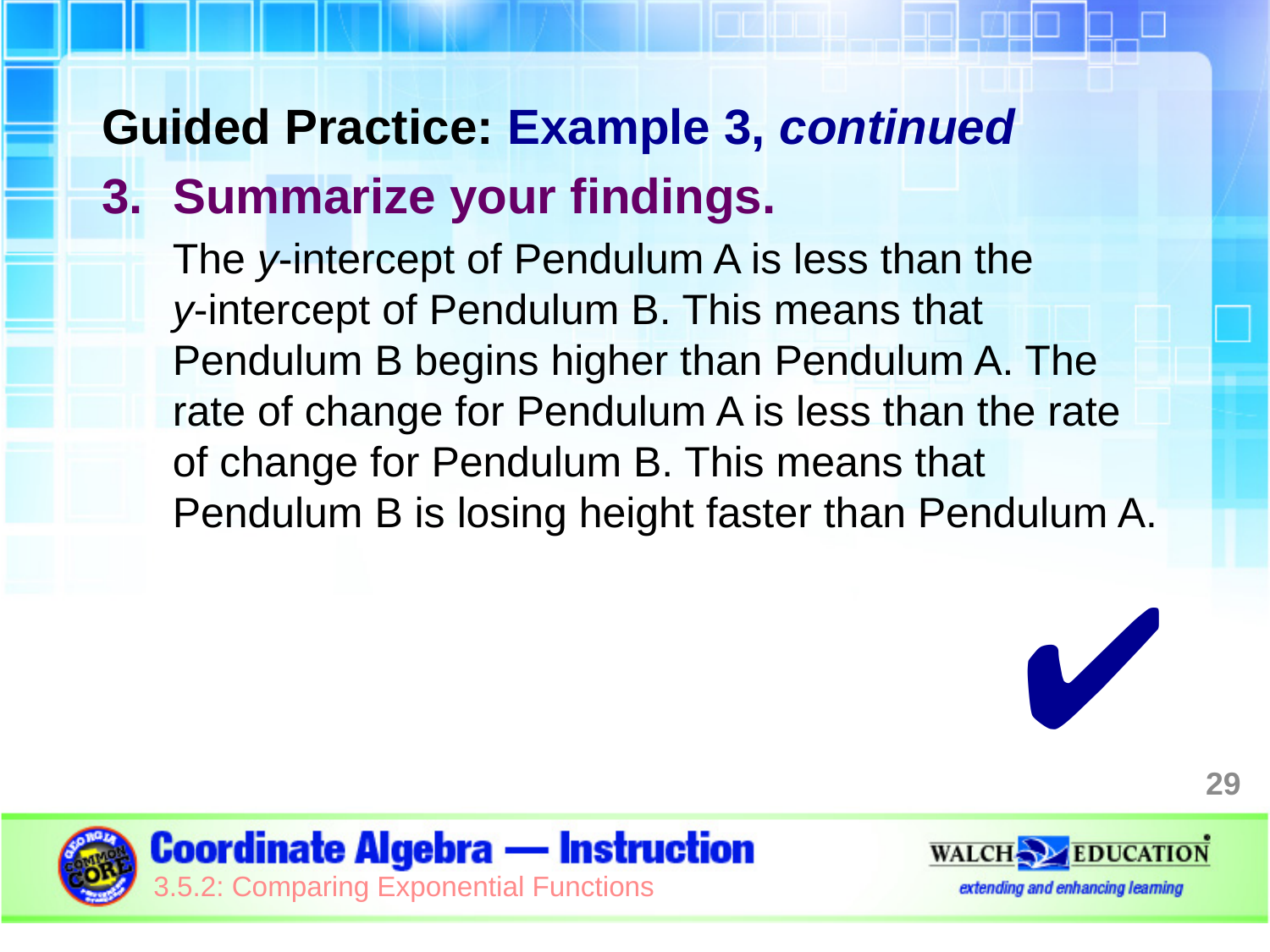

Guided Practice: Example 3, continued
Summarize your findings.
The y-intercept of Pendulum A is less than the
y-intercept of Pendulum B. This means that Pendulum B begins higher than Pendulum A. The rate of change for Pendulum A is less than the rate of change for Pendulum B. This means that Pendulum B is losing height faster than Pendulum A.

✔
29
3.5.2: Comparing Exponential Functions